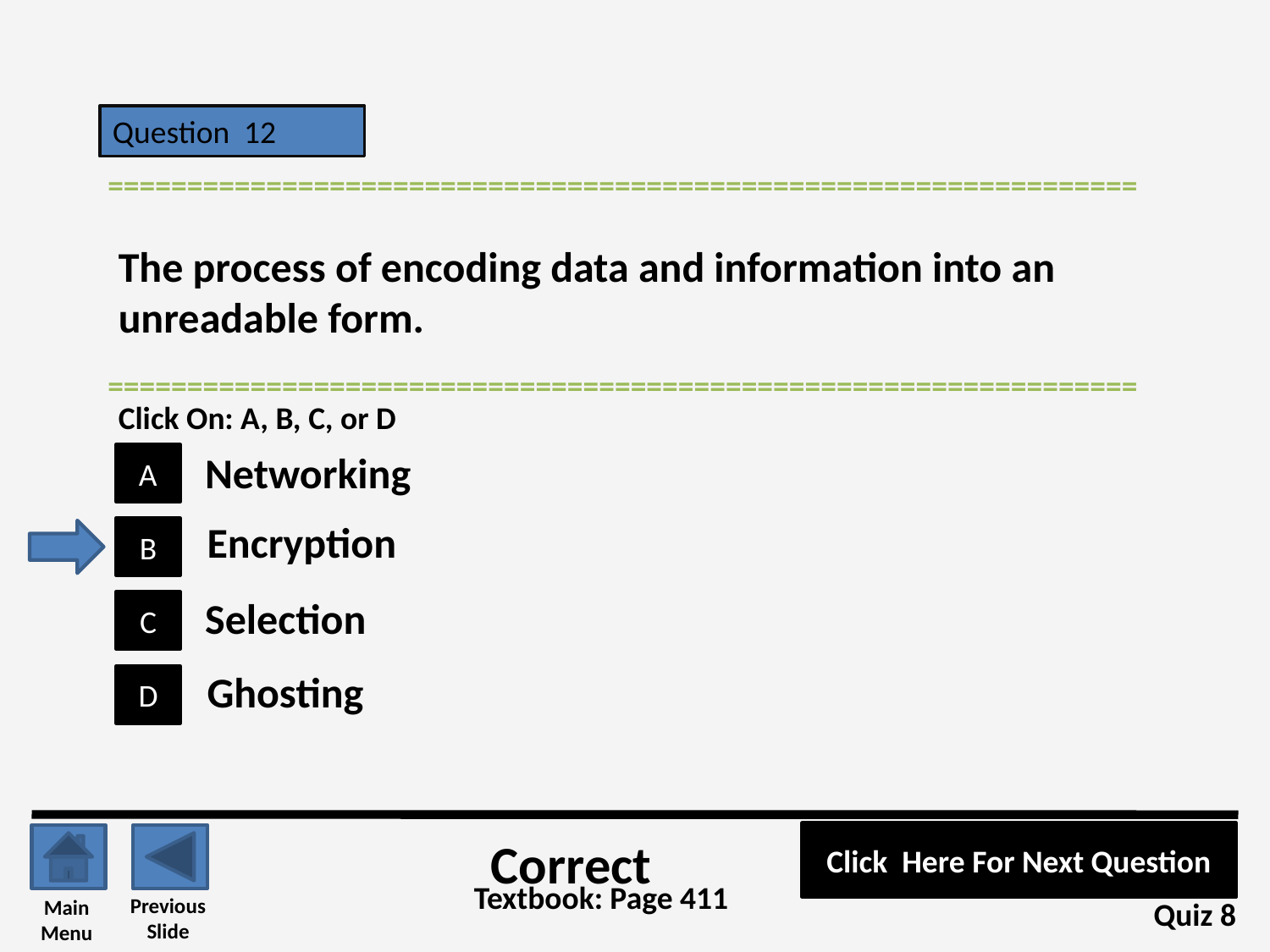

Question  12
=================================================================
The process of encoding data and information into an unreadable form.
=================================================================
Click On: A, B, C, or D

Networking
A

Encryption
B

Selection
C

Ghosting
D
Click  Here For Next Question

Correct
Textbook: Page 411
Previous
Slide
Main
Menu
Quiz 8